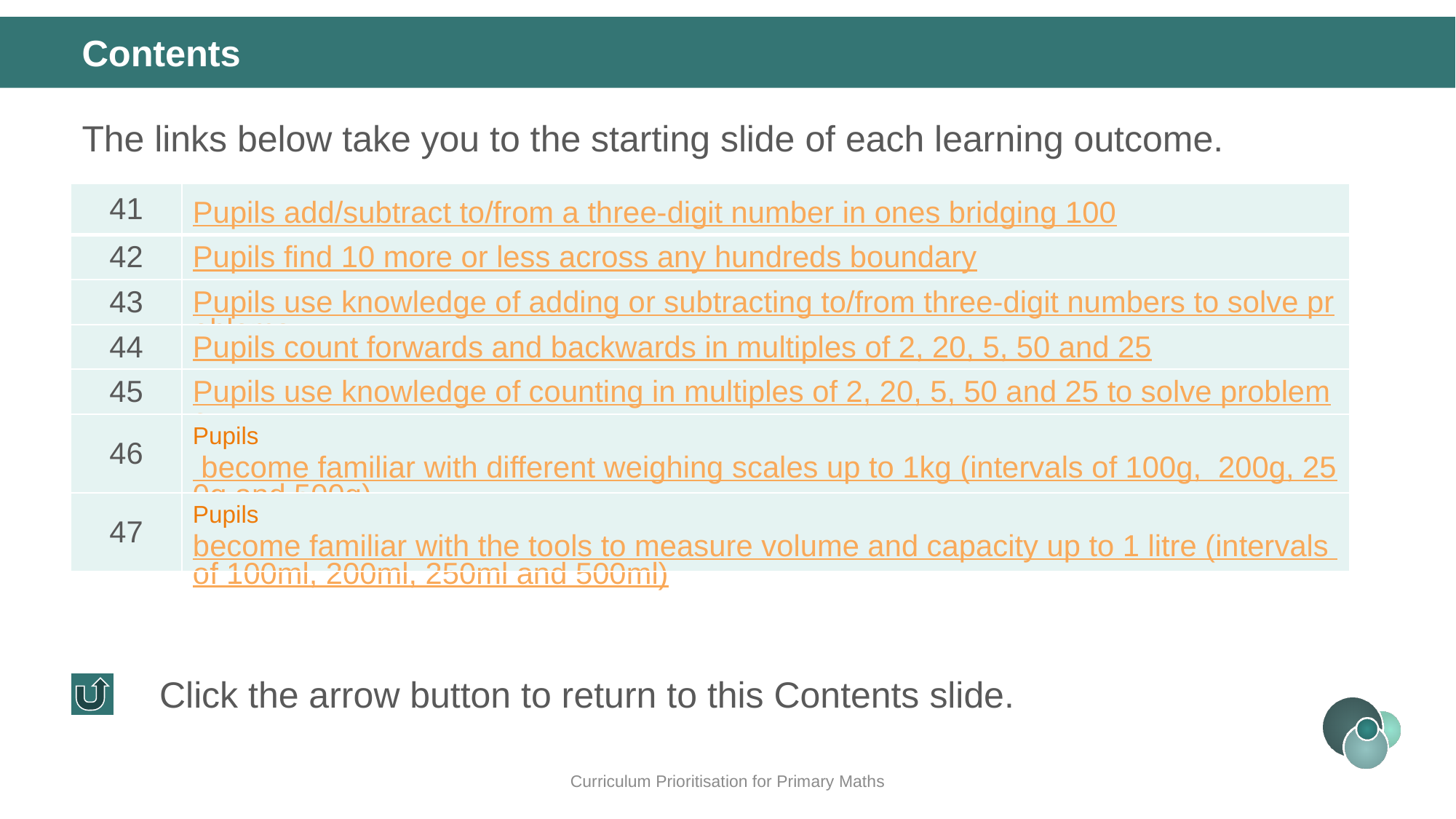

Contents
The links below take you to the starting slide of each learning outcome.
| 41 | Pupils add/subtract to/from a three-digit number in ones bridging 100 |
| --- | --- |
| 42 | Pupils find 10 more or less across any hundreds boundary |
| 43 | Pupils use knowledge of adding or subtracting to/from three-digit numbers to solve problems |
| 44 | Pupils count forwards and backwards in multiples of 2, 20, 5, 50 and 25 |
| 45 | Pupils use knowledge of counting in multiples of 2, 20, 5, 50 and 25 to solve problems |
| 46 | Pupils  become familiar with different weighing scales up to 1kg (intervals of 100g,  200g, 250g and 500g) |
| 47 | Pupils  become familiar with the tools to measure volume and capacity up to 1 litre (intervals of 100ml, 200ml, 250ml and 500ml) |
Click the arrow button to return to this Contents slide.

Curriculum Prioritisation for Primary Maths